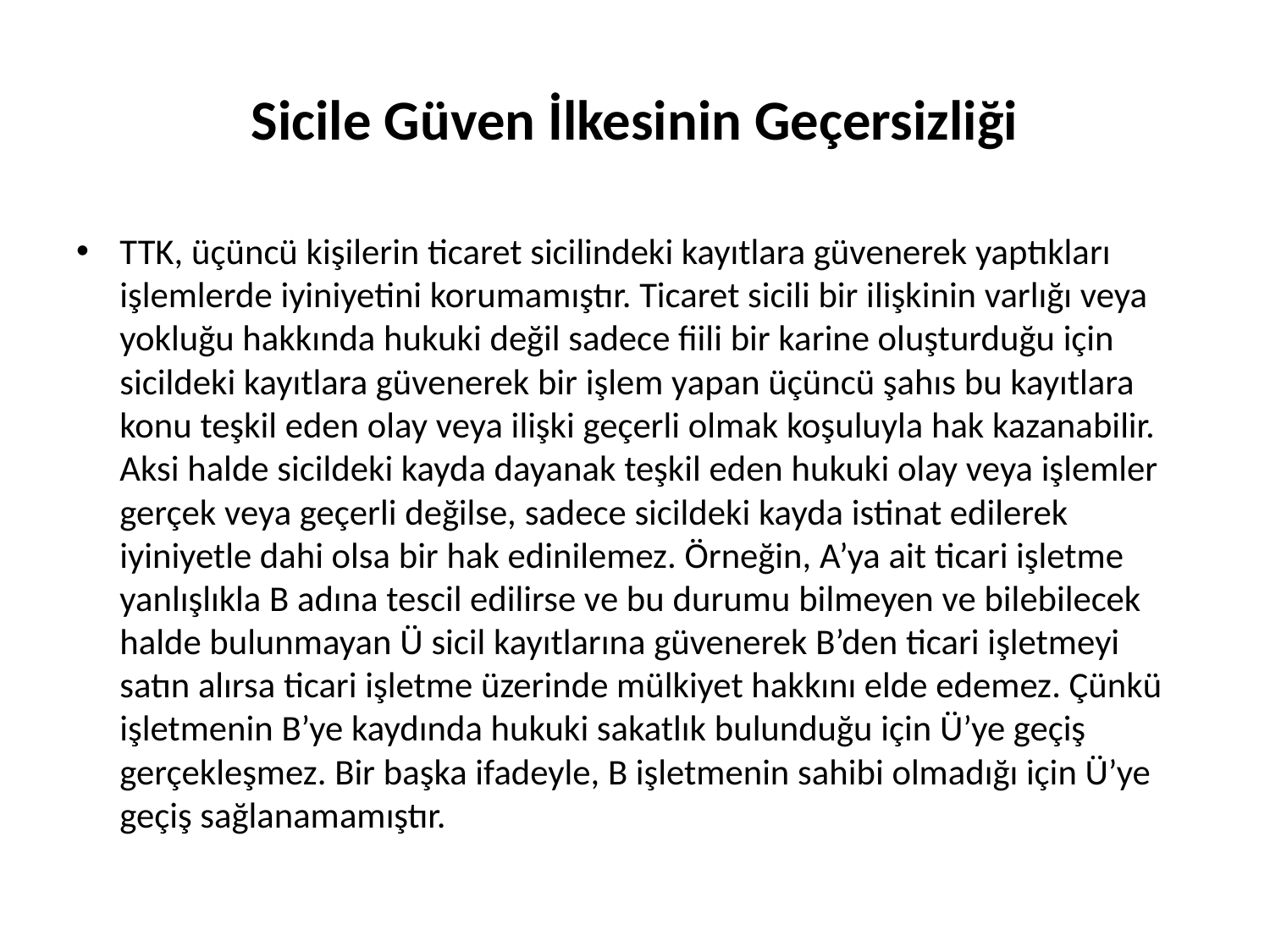

# Sicile Güven İlkesinin Geçersizliği
TTK, üçüncü kişilerin ticaret sicilindeki kayıtlara güvenerek yaptıkları işlemlerde iyiniyetini korumamıştır. Ticaret sicili bir ilişkinin varlığı veya yokluğu hakkında hukuki değil sadece fiili bir karine oluşturduğu için sicildeki kayıtlara güvenerek bir işlem yapan üçüncü şahıs bu kayıtlara konu teşkil eden olay veya ilişki geçerli olmak koşuluyla hak kazanabilir. Aksi halde sicildeki kayda dayanak teşkil eden hukuki olay veya işlemler gerçek veya geçerli değilse, sadece sicildeki kayda istinat edilerek iyiniyetle dahi olsa bir hak edinilemez. Örneğin, A’ya ait ticari işletme yanlışlıkla B adına tescil edilirse ve bu durumu bilmeyen ve bilebilecek halde bulunmayan Ü sicil kayıtlarına güvenerek B’den ticari işletmeyi satın alırsa ticari işletme üzerinde mülkiyet hakkını elde edemez. Çünkü işletmenin B’ye kaydında hukuki sakatlık bulunduğu için Ü’ye geçiş gerçekleşmez. Bir başka ifadeyle, B işletmenin sahibi olmadığı için Ü’ye geçiş sağlanamamıştır.